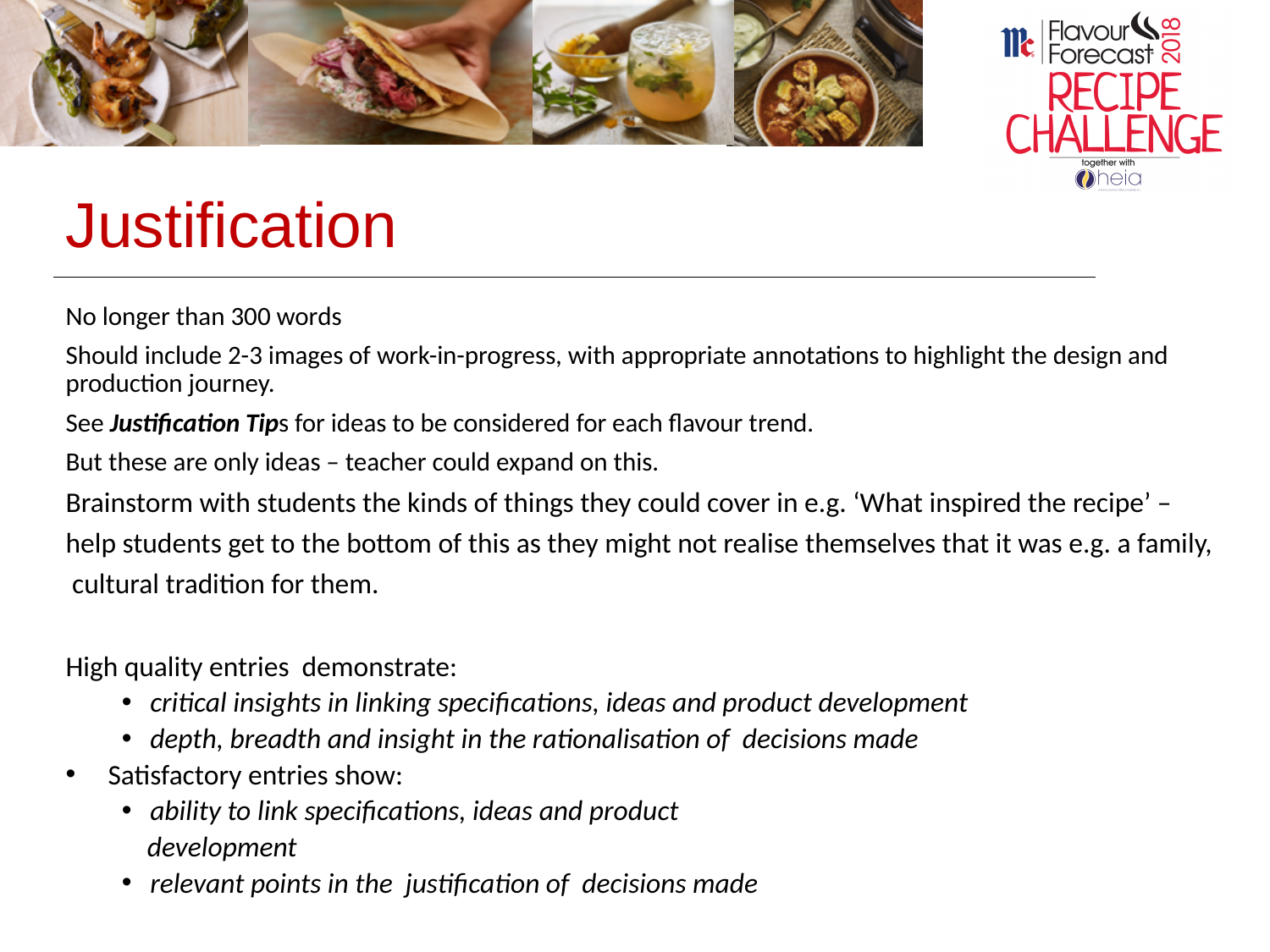

# Justification
No longer than 300 words
Should include 2-3 images of work-in-progress, with appropriate annotations to highlight the design and  production journey.
See Justification Tips for ideas to be considered for each flavour trend.
But these are only ideas – teacher could expand on this.
Brainstorm with students the kinds of things they could cover in e.g. ‘What inspired the recipe’ – help students get to the bottom of this as they might not realise themselves that it was e.g. a family,  cultural tradition for them.

High quality entries  demonstrate:
critical insights in linking specifications, ideas and product development
depth, breadth and insight in the rationalisation of  decisions made
Satisfactory entries show:
ability to link specifications, ideas and product
    development
relevant points in the  justification of  decisions made